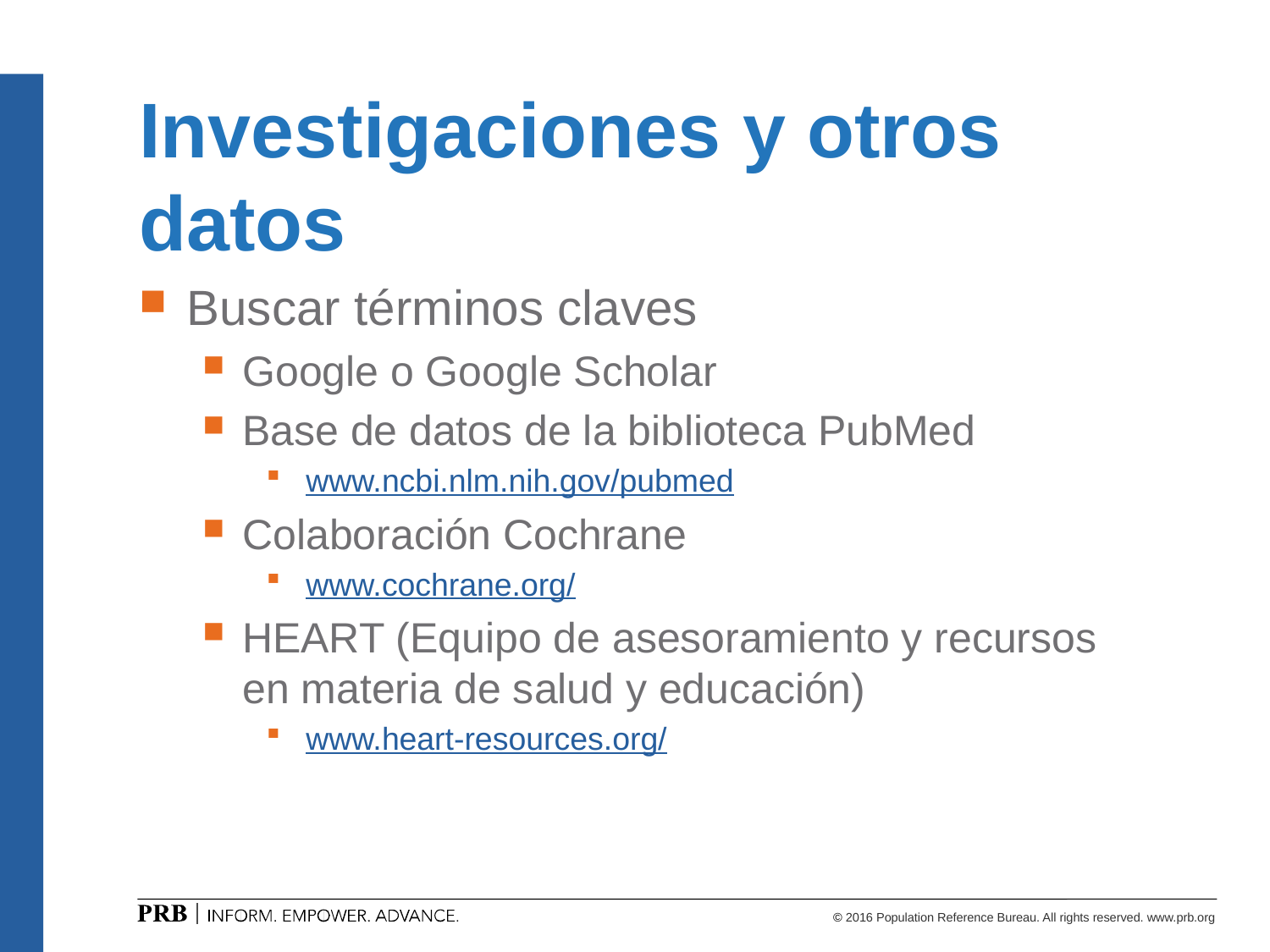

# Investigaciones y otros datos

Buscar términos claves
Google o Google Scholar
Base de datos de la biblioteca PubMed
www.ncbi.nlm.nih.gov/pubmed
Colaboración Cochrane
www.cochrane.org/
HEART (Equipo de asesoramiento y recursos en materia de salud y educación)
www.heart-resources.org/